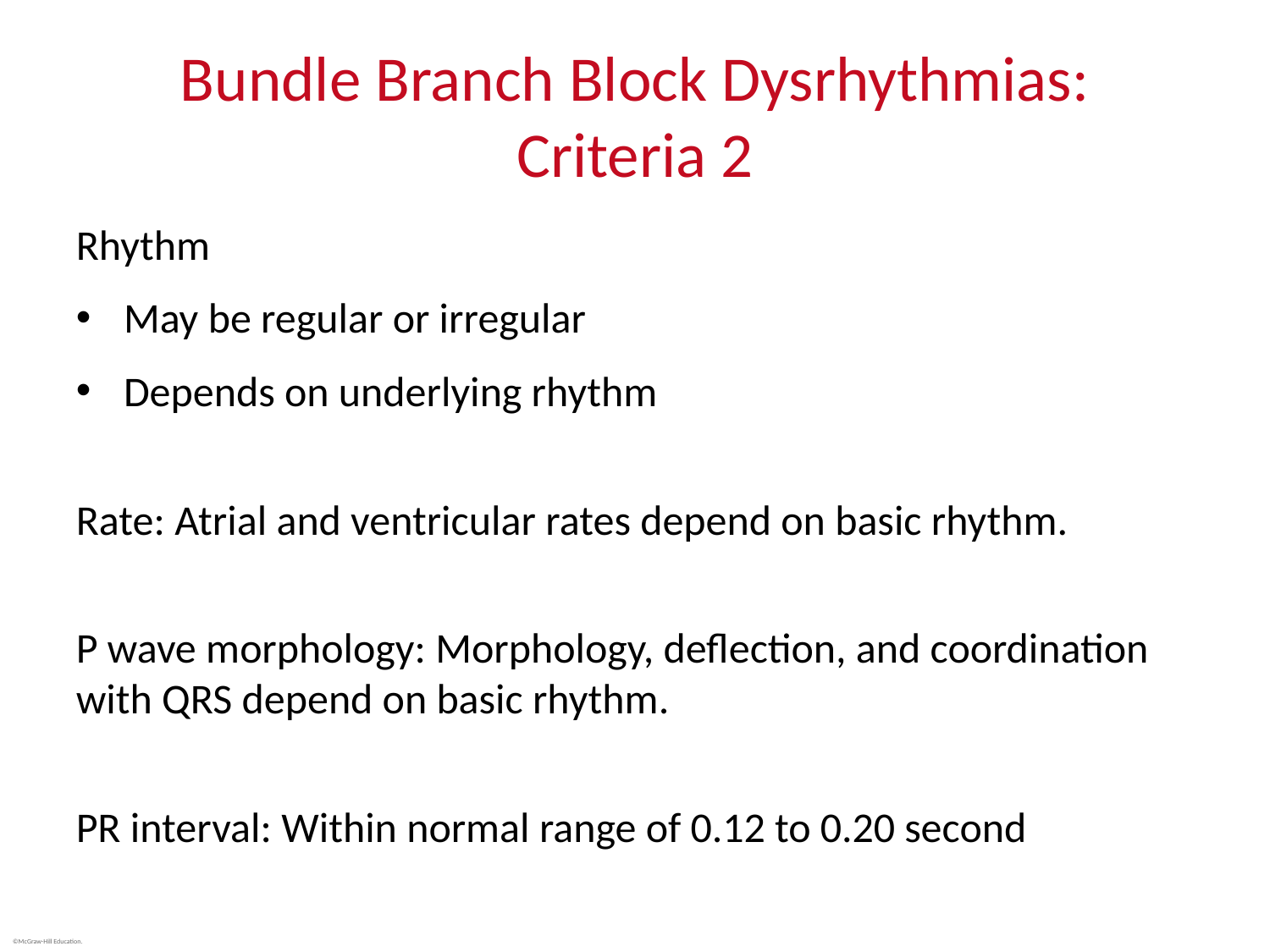

# Bundle Branch Block Dysrhythmias: Criteria 2
Rhythm
May be regular or irregular
Depends on underlying rhythm
Rate: Atrial and ventricular rates depend on basic rhythm.
P wave morphology: Morphology, deflection, and coordination with QRS depend on basic rhythm.
PR interval: Within normal range of 0.12 to 0.20 second